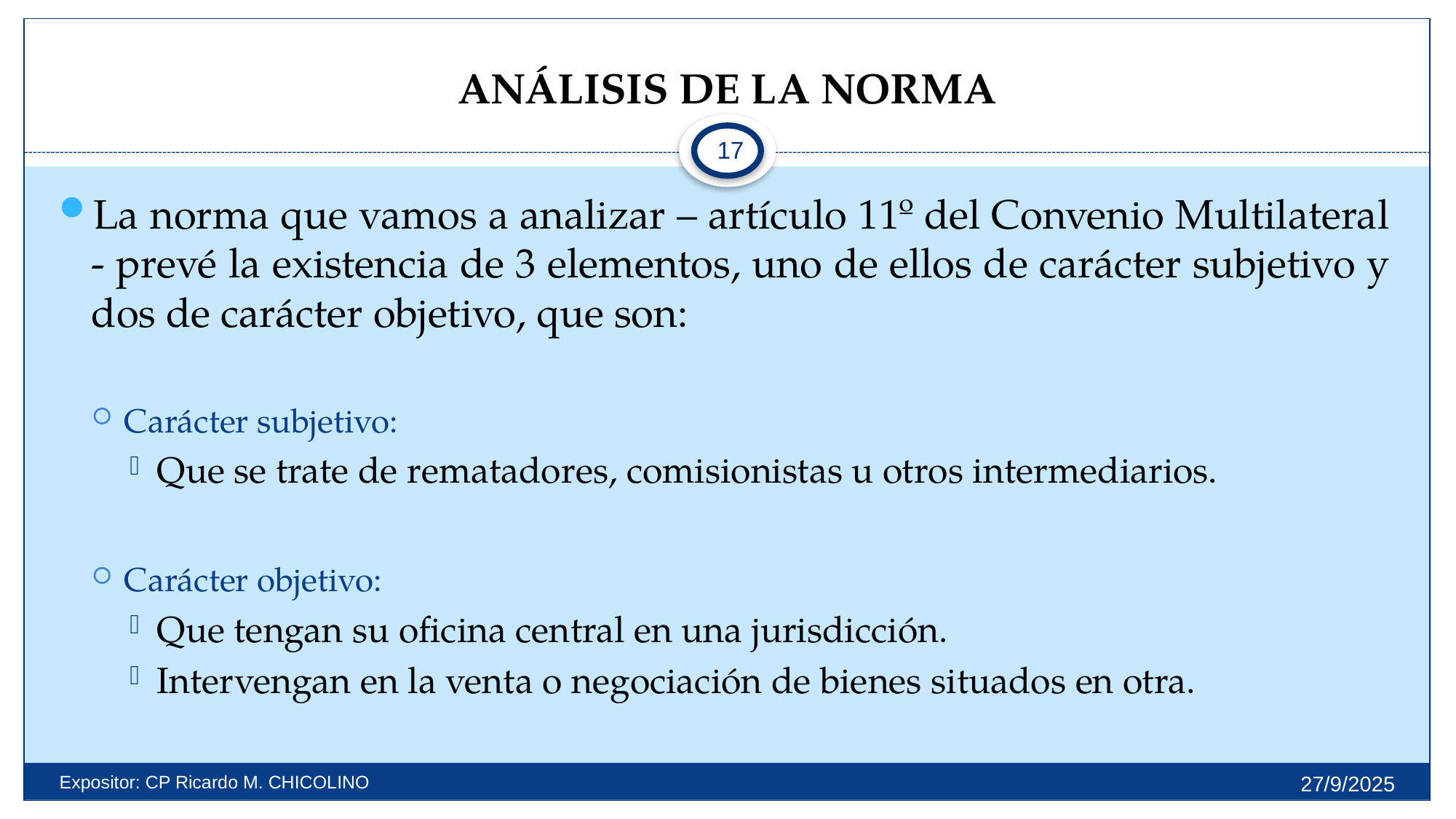

# ANÁLISIS DE LA NORMA
17
La norma que vamos a analizar – artículo 11º del Convenio Multilateral - prevé la existencia de 3 elementos, uno de ellos de carácter subjetivo y dos de carácter objetivo, que son:

Carácter subjetivo:
Que se trate de rematadores, comisionistas u otros intermediarios.

Carácter objetivo:
Que tengan su oficina central en una jurisdicción.
Intervengan en la venta o negociación de bienes situados en otra.

27/9/2025
Expositor: CP Ricardo M. CHICOLINO